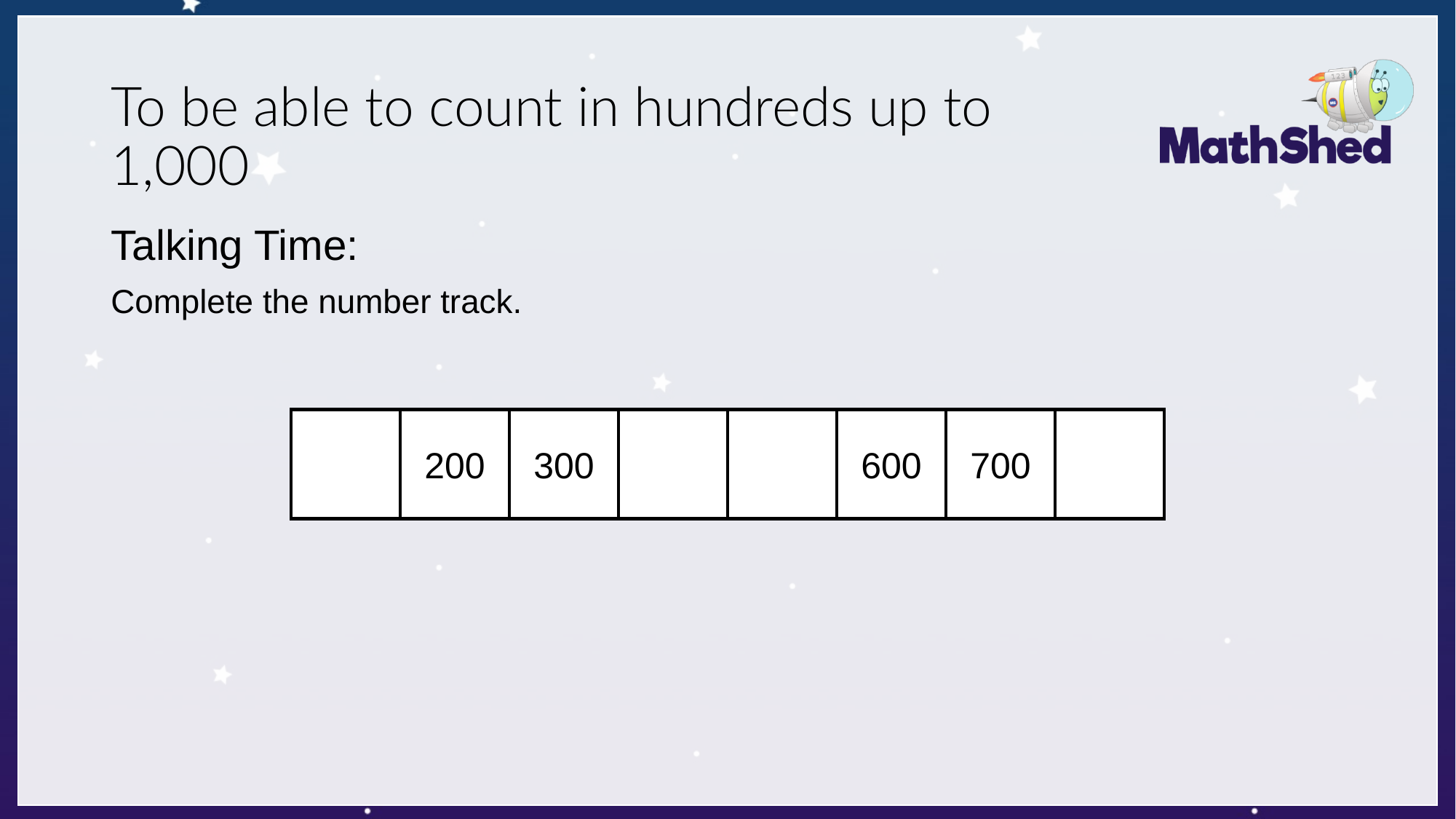

# To be able to count in hundreds up to 1,000
Talking Time:
Complete the number track.

200
300

600
700